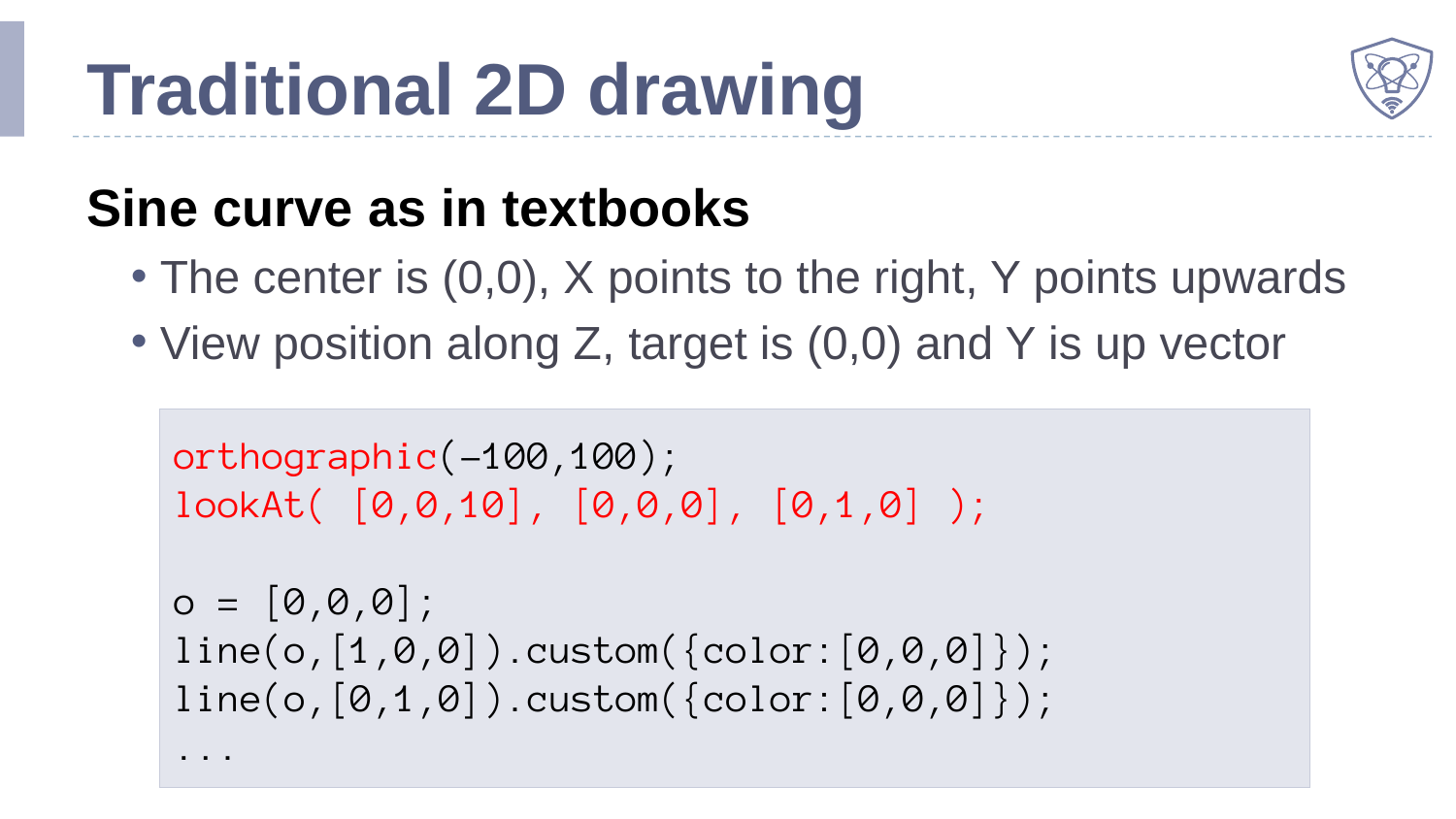

# Traditional 2D drawing
Sine curve as in textbooks
The center is (0,0), X points to the right, Y points upwards
View position along Z, target is (0,0) and Y is up vector
orthographic(-100,100);
lookAt( [0,0,10], [0,0,0], [0,1,0] );

o = [0,0,0];
line(o,[1,0,0]).custom({color:[0,0,0]});
line(o,[0,1,0]).custom({color:[0,0,0]});
...